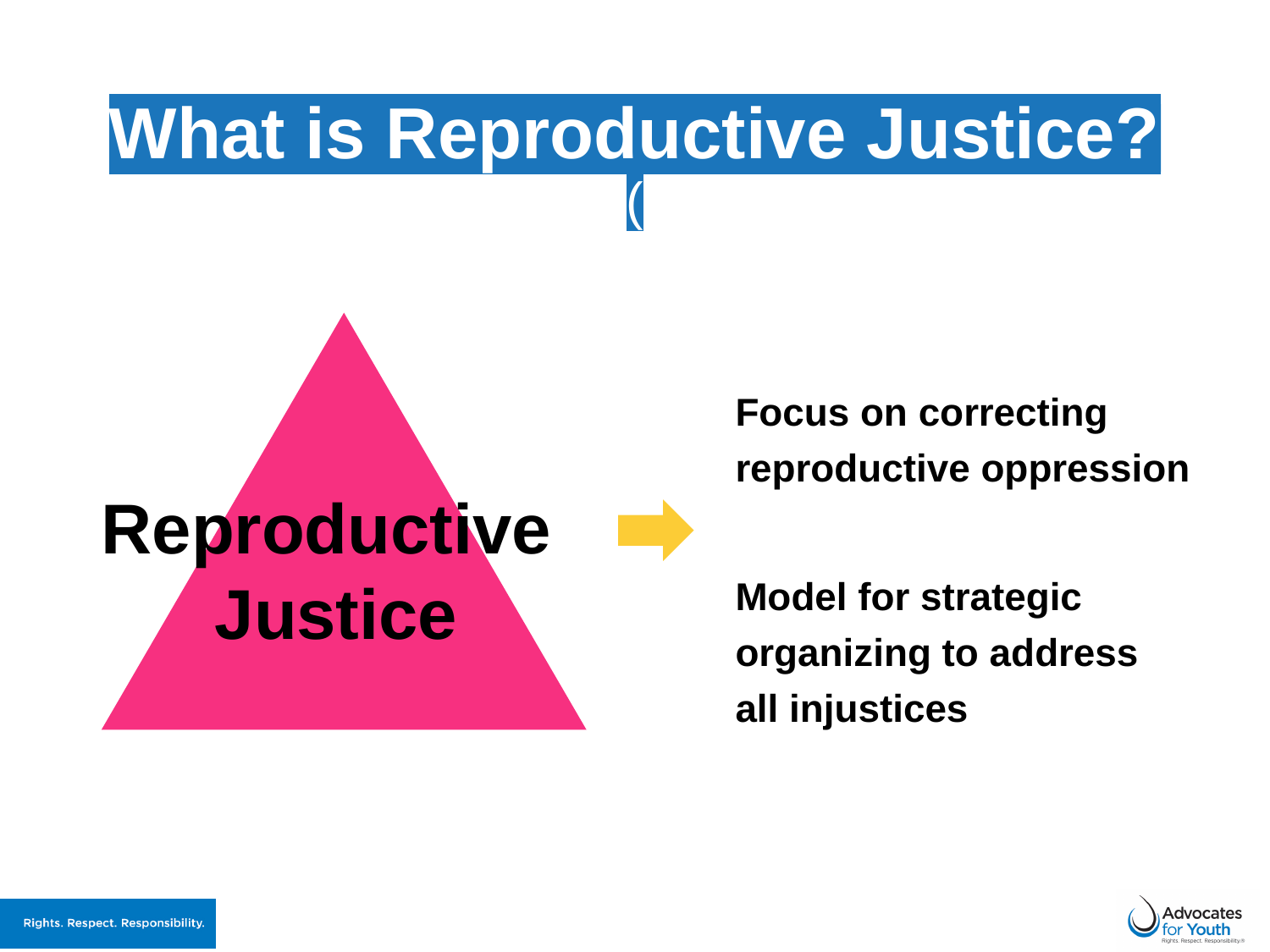

# What is Reproductive Justice? (

Focus on correcting reproductive oppression

Model for strategic organizing to address
all injustices
Reproductive
Justice